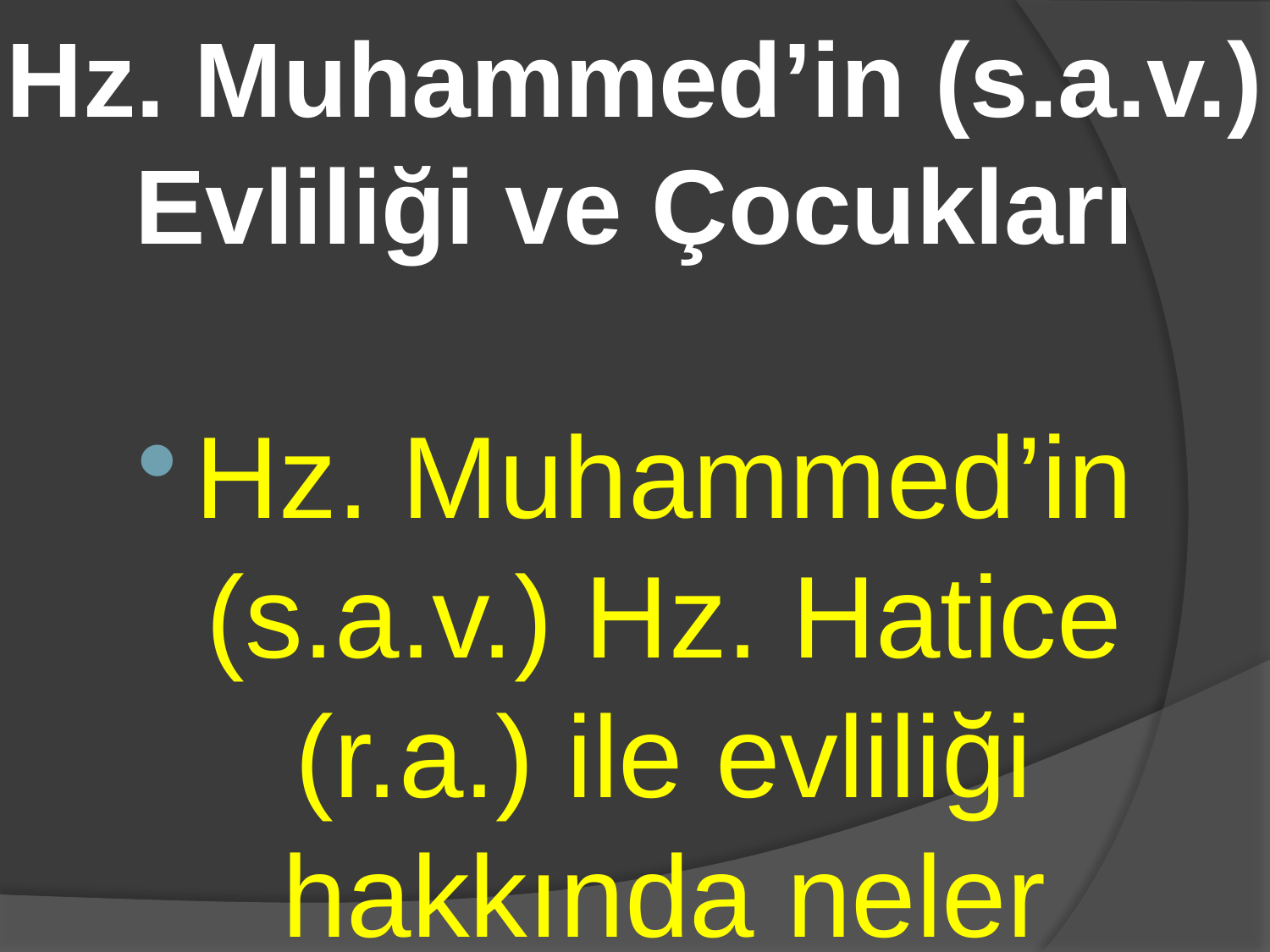

# Hz. Muhammed’in (s.a.v.) Evliliği ve Çocukları

Hz. Muhammed’in (s.a.v.) Hz. Hatice (r.a.) ile evliliği hakkında neler biliyoruz?